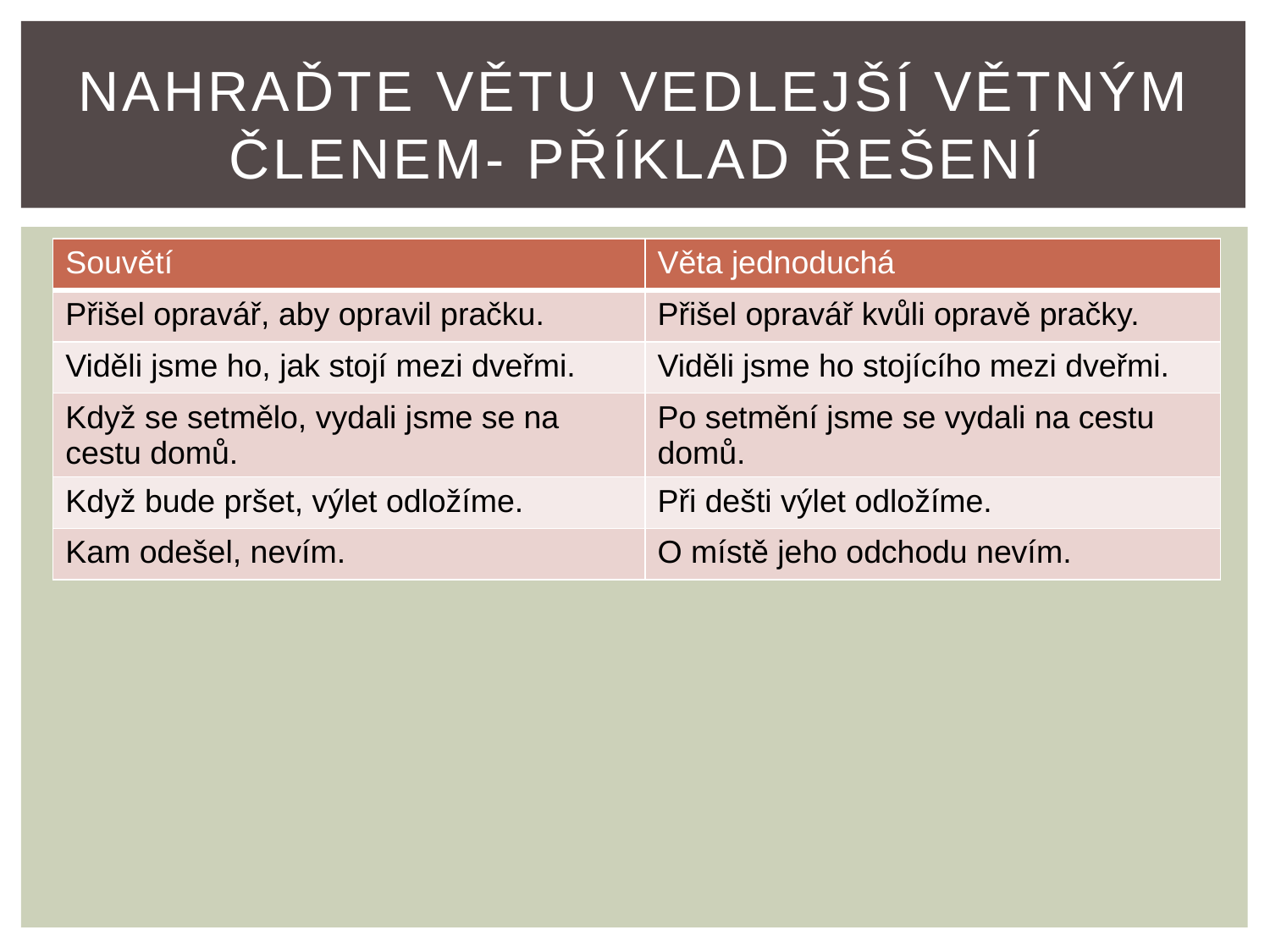

# Nahraďte větu vedlejší větným členem- příklad řešení
| Souvětí | Věta jednoduchá |
| --- | --- |
| Přišel opravář, aby opravil pračku. | Přišel opravář kvůli opravě pračky. |
| Viděli jsme ho, jak stojí mezi dveřmi. | Viděli jsme ho stojícího mezi dveřmi. |
| Když se setmělo, vydali jsme se na cestu domů. | Po setmění jsme se vydali na cestu domů. |
| Když bude pršet, výlet odložíme. | Při dešti výlet odložíme. |
| Kam odešel, nevím. | O místě jeho odchodu nevím. |